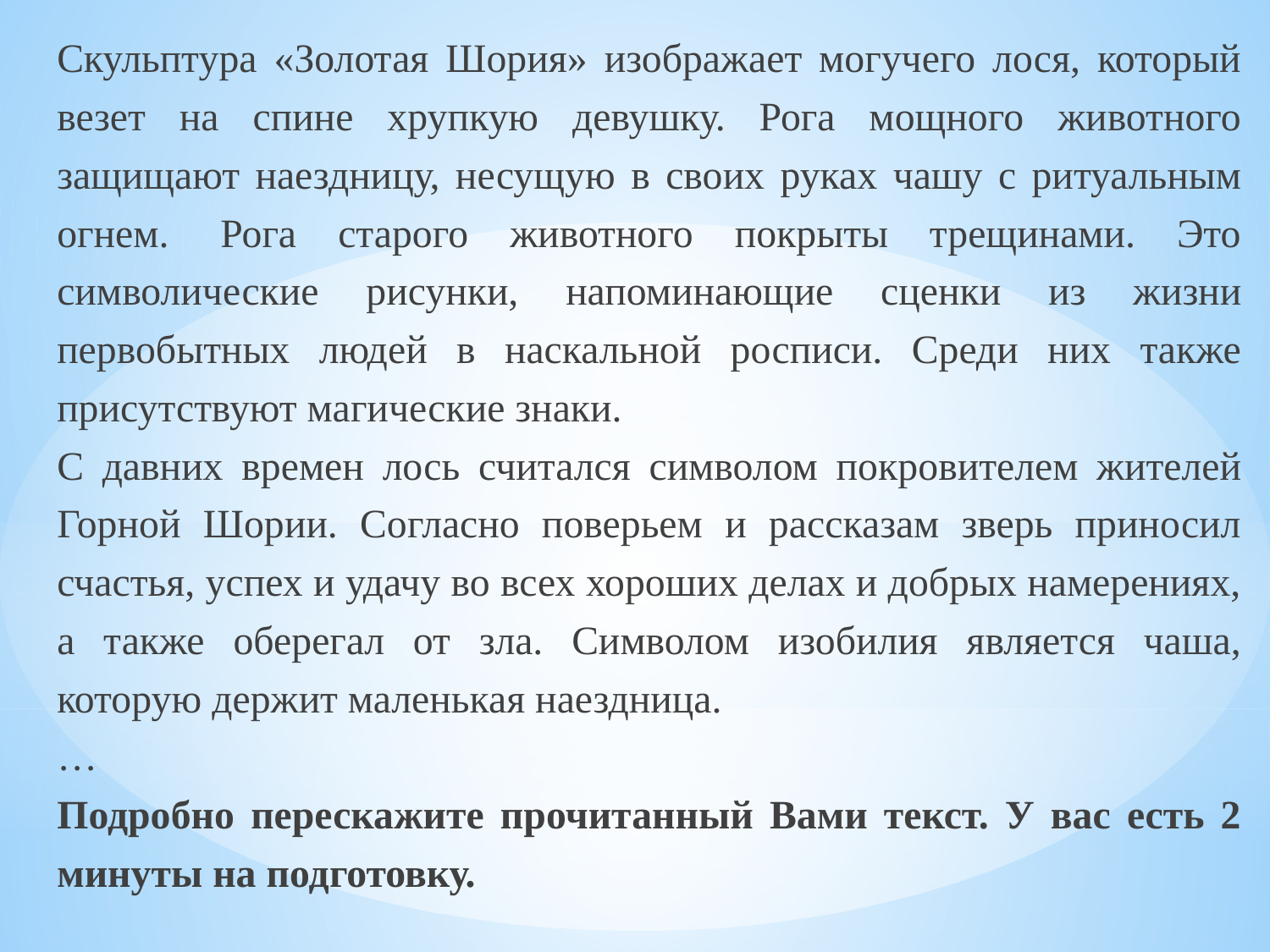

Скульптура «Золотая Шория» изображает могучего лося, который везет на спине хрупкую девушку. Рога мощного животного защищают наездницу, несущую в своих руках чашу с ритуальным огнем.  Рога старого животного покрыты трещинами. Это символические рисунки, напоминающие сценки из жизни первобытных людей в наскальной росписи. Среди них также присутствуют магические знаки.
	С давних времен лось считался символом покровителем жителей Горной Шории. Согласно поверьем и рассказам зверь приносил счастья, успех и удачу во всех хороших делах и добрых намерениях, а также оберегал от зла. Символом изобилия является чаша, которую держит маленькая наездница.
	…
	Подробно перескажите прочитанный Вами текст. У вас есть 2 минуты на подготовку.